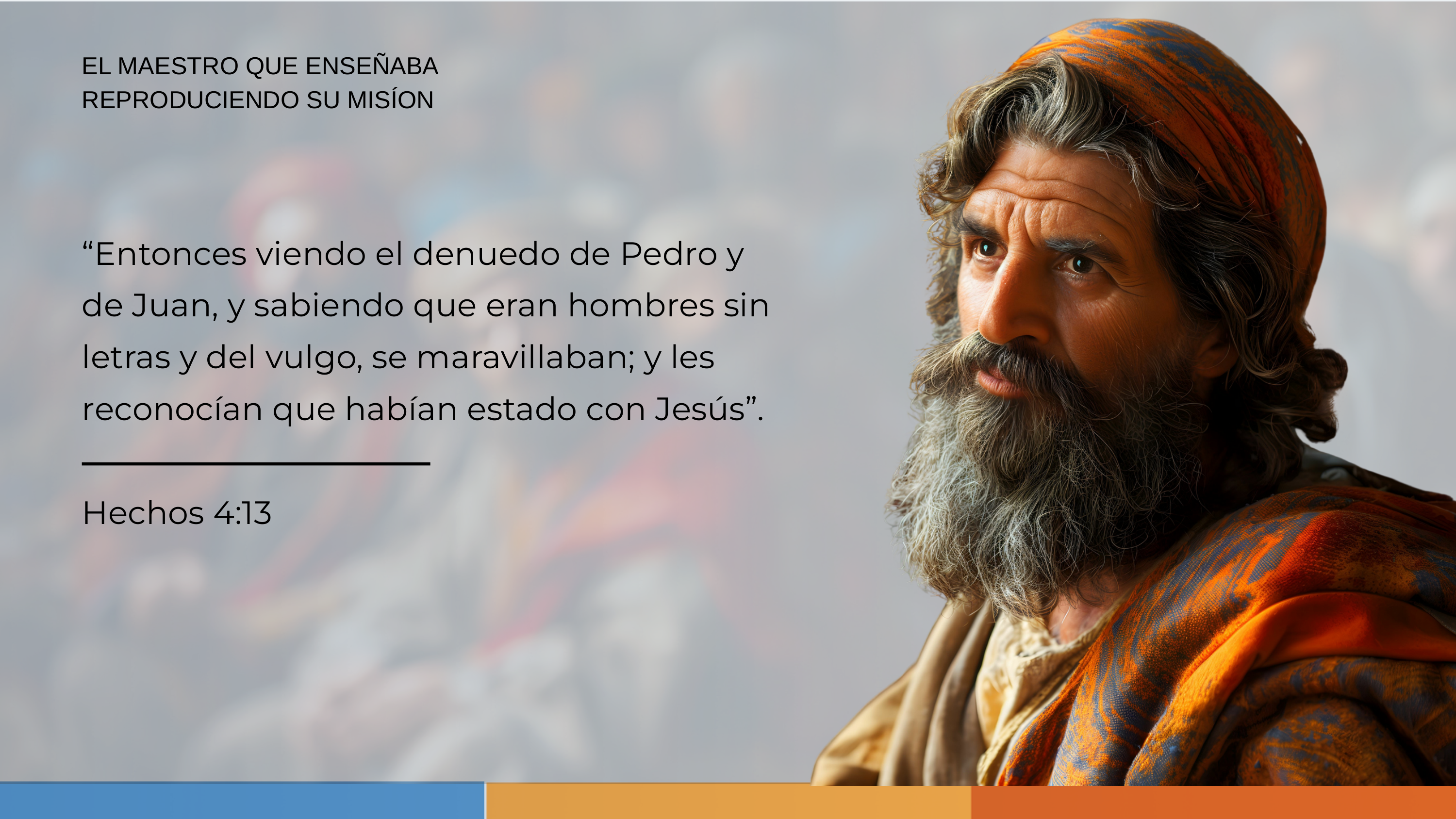

EL MAESTRO QUE ENSEÑABA
REPRODUCIENDO SU MISÍON
“Entonces viendo el denuedo de Pedro y de Juan, y sabiendo que eran hombres sin letras y del vulgo, se maravillaban; y les
reconocían que habían estado con Jesús”.

Hechos 4:13